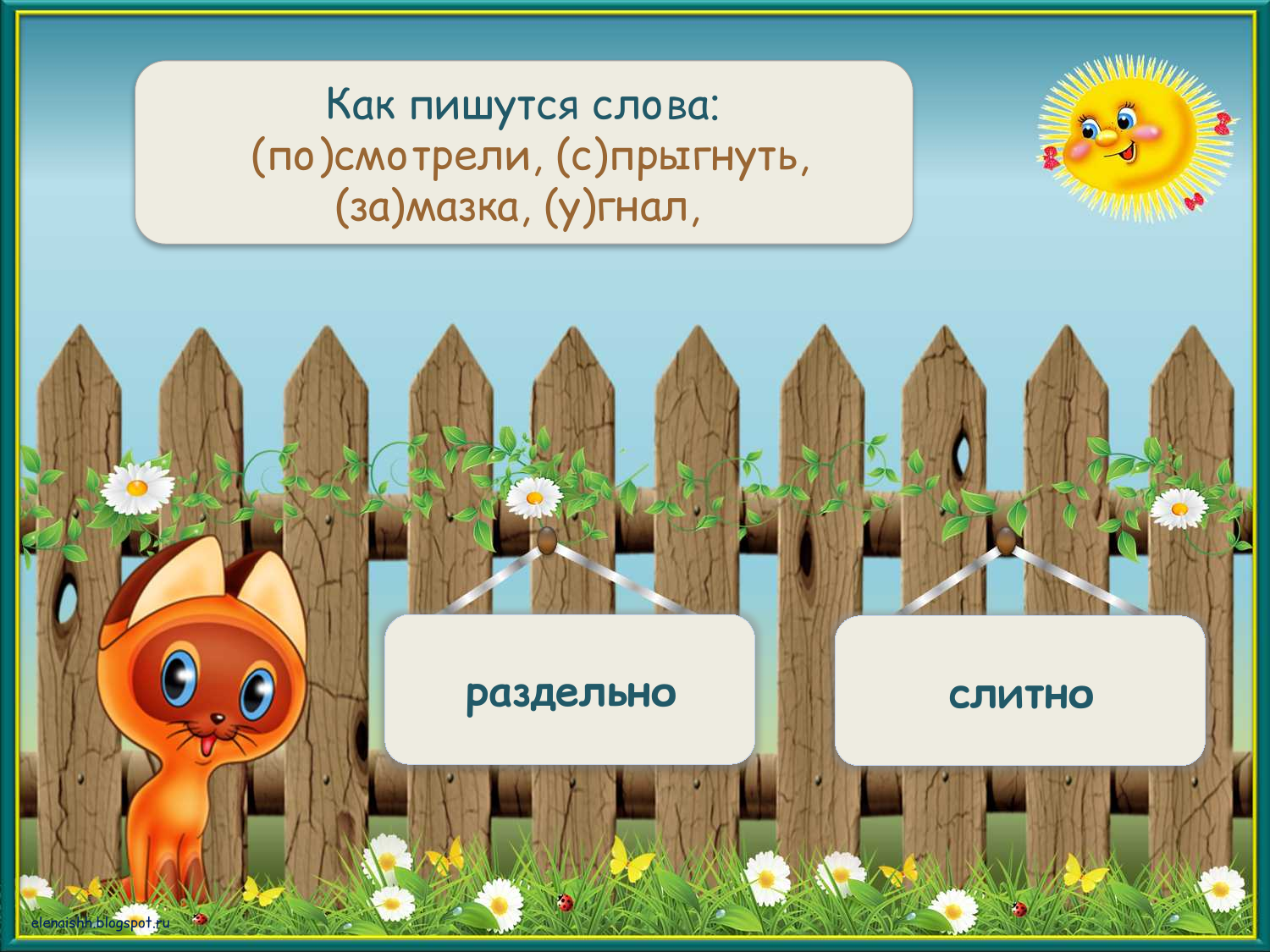

Как пишутся слова:
 (по)смотрели, (с)прыгнуть, (за)мазка, (у)гнал,
раздельно
слитно